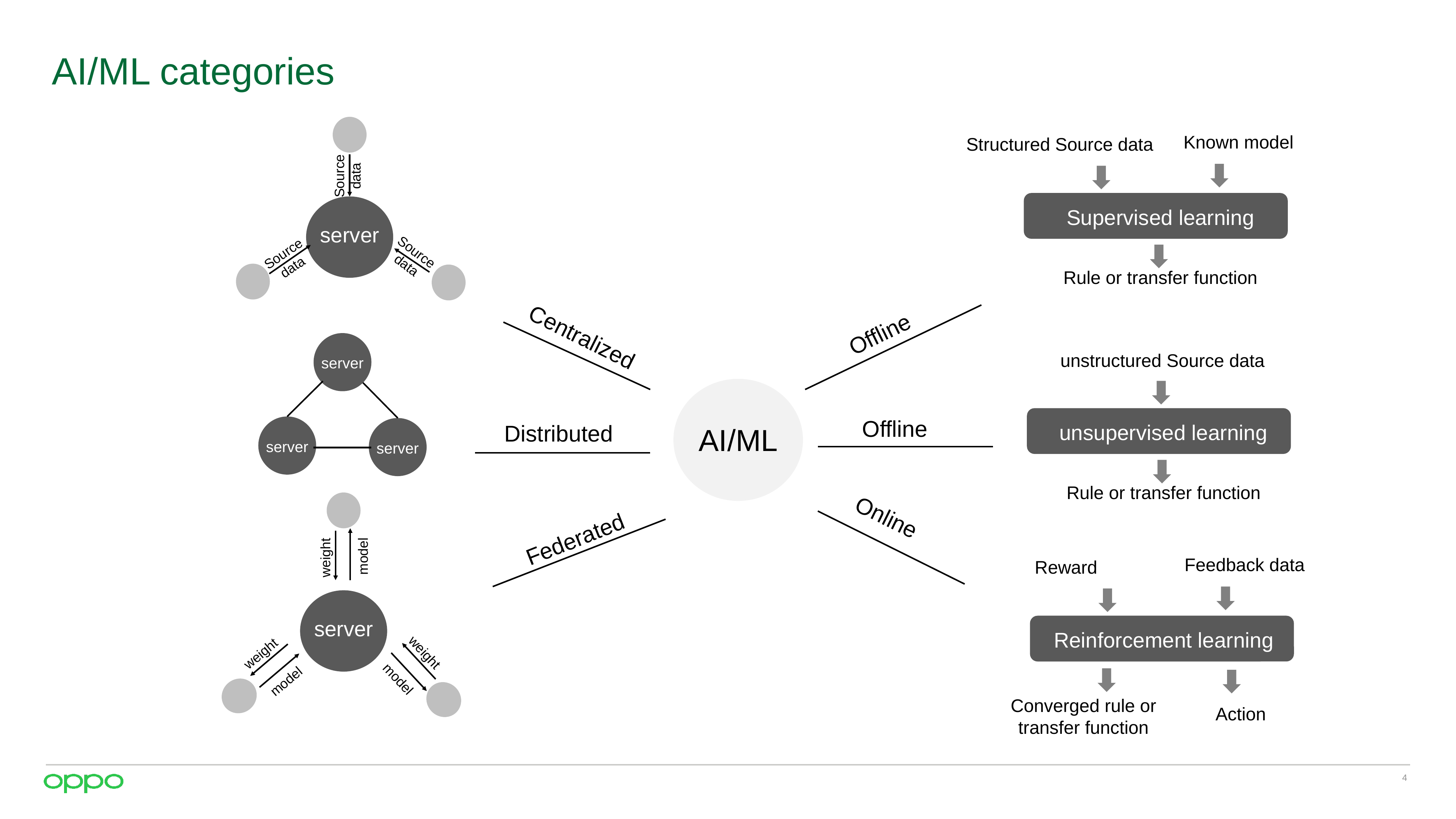

# AI/ML categories

Source data

server
Source data
Source data

Known model
Structured Source data

Supervised learning

Rule or transfer function
Offline
Centralized

server

server

server
unstructured Source data

unsupervised learning

Rule or transfer function

AI/ML
Offline
Distributed

model
weight

server

model
weight
weight
model

Online
Federated
Feedback data
Reward

Reinforcement learning

Converged rule or transfer function
Action